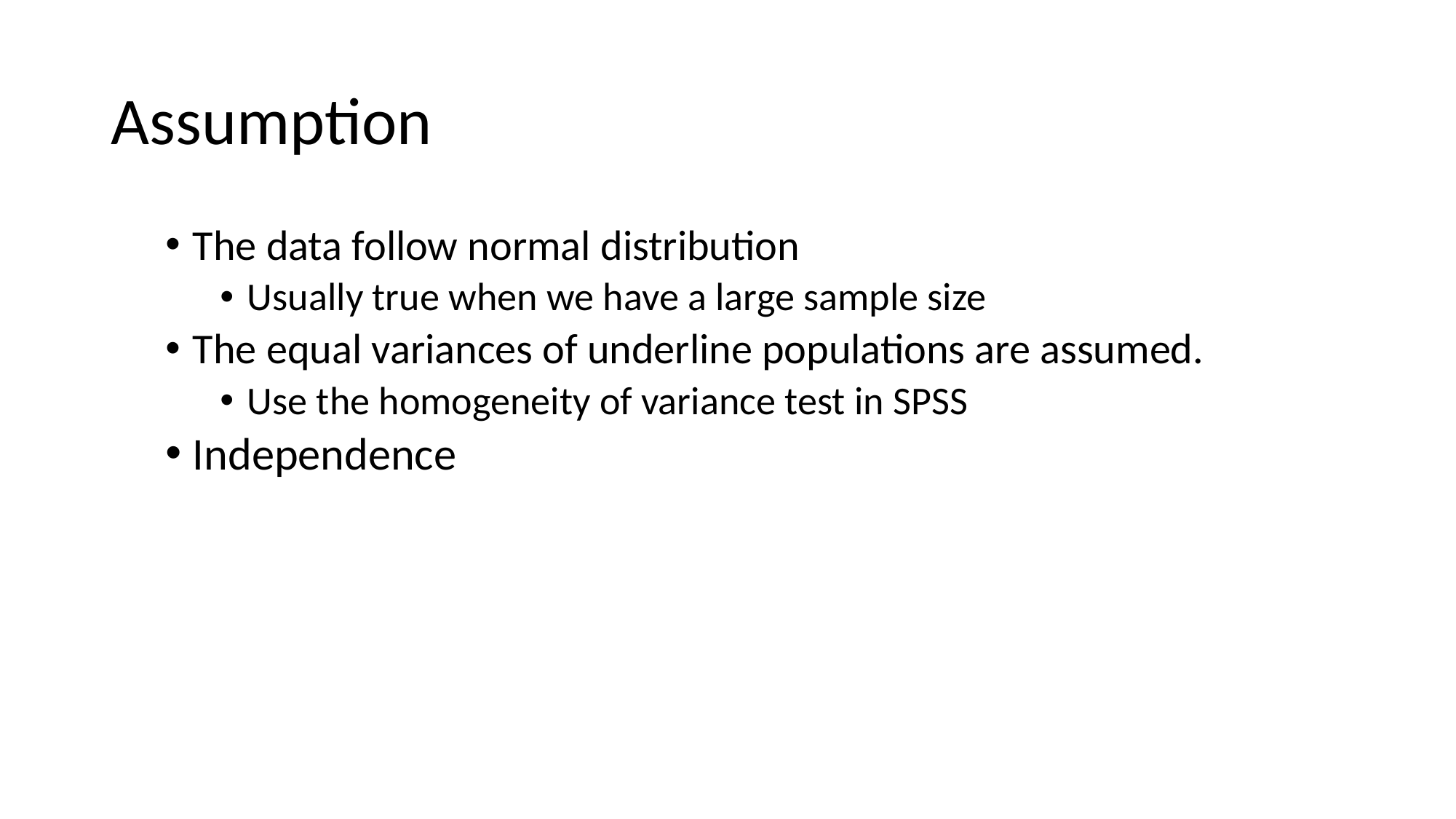

# Assumption
The data follow normal distribution
Usually true when we have a large sample size
The equal variances of underline populations are assumed.
Use the homogeneity of variance test in SPSS
Independence